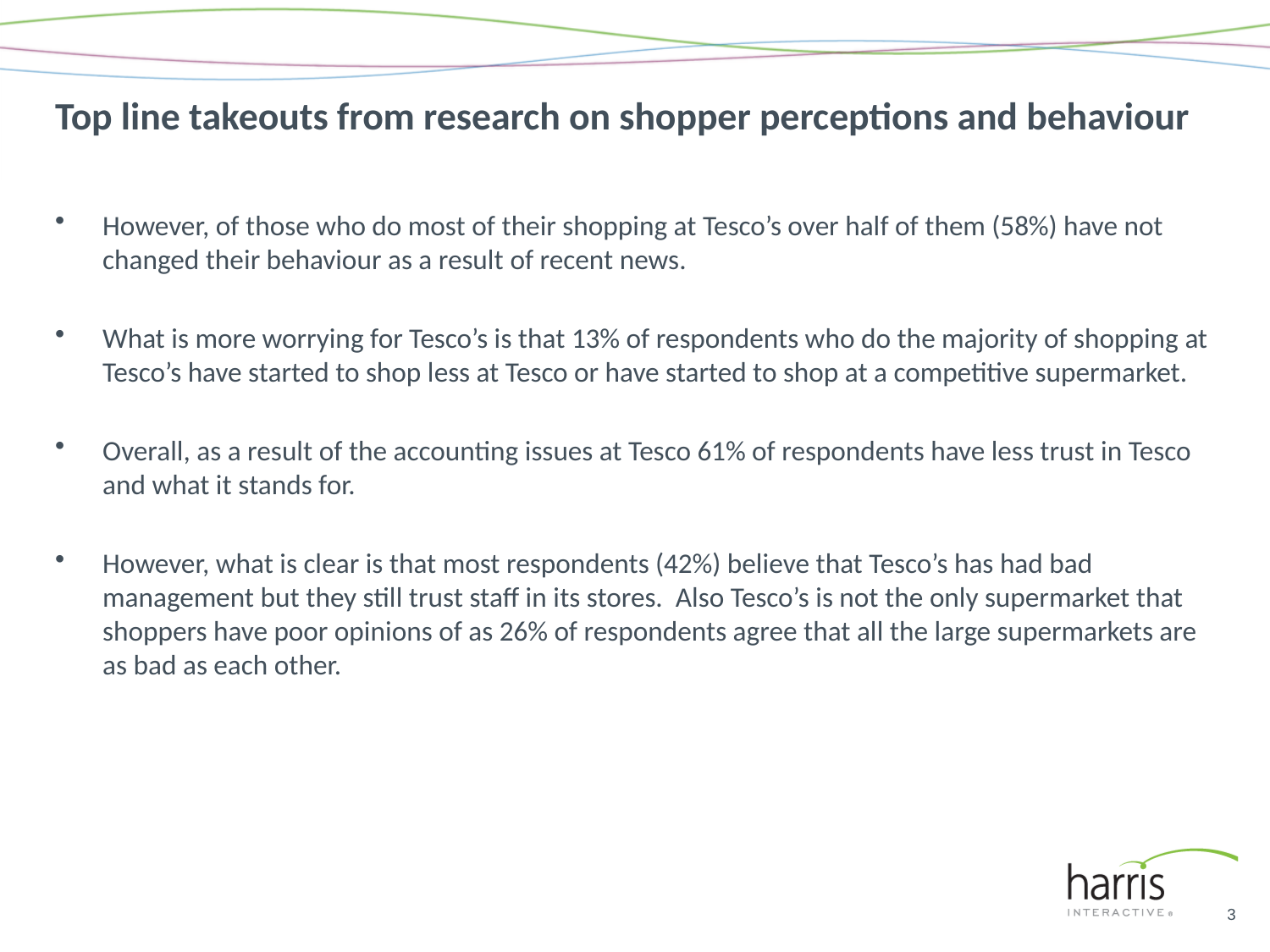

# Top line takeouts from research on shopper perceptions and behaviour
However, of those who do most of their shopping at Tesco’s over half of them (58%) have not changed their behaviour as a result of recent news.

What is more worrying for Tesco’s is that 13% of respondents who do the majority of shopping at Tesco’s have started to shop less at Tesco or have started to shop at a competitive supermarket.

Overall, as a result of the accounting issues at Tesco 61% of respondents have less trust in Tesco and what it stands for.

However, what is clear is that most respondents (42%) believe that Tesco’s has had bad management but they still trust staff in its stores.  Also Tesco’s is not the only supermarket that shoppers have poor opinions of as 26% of respondents agree that all the large supermarkets are as bad as each other.

3
© Harris Interactive